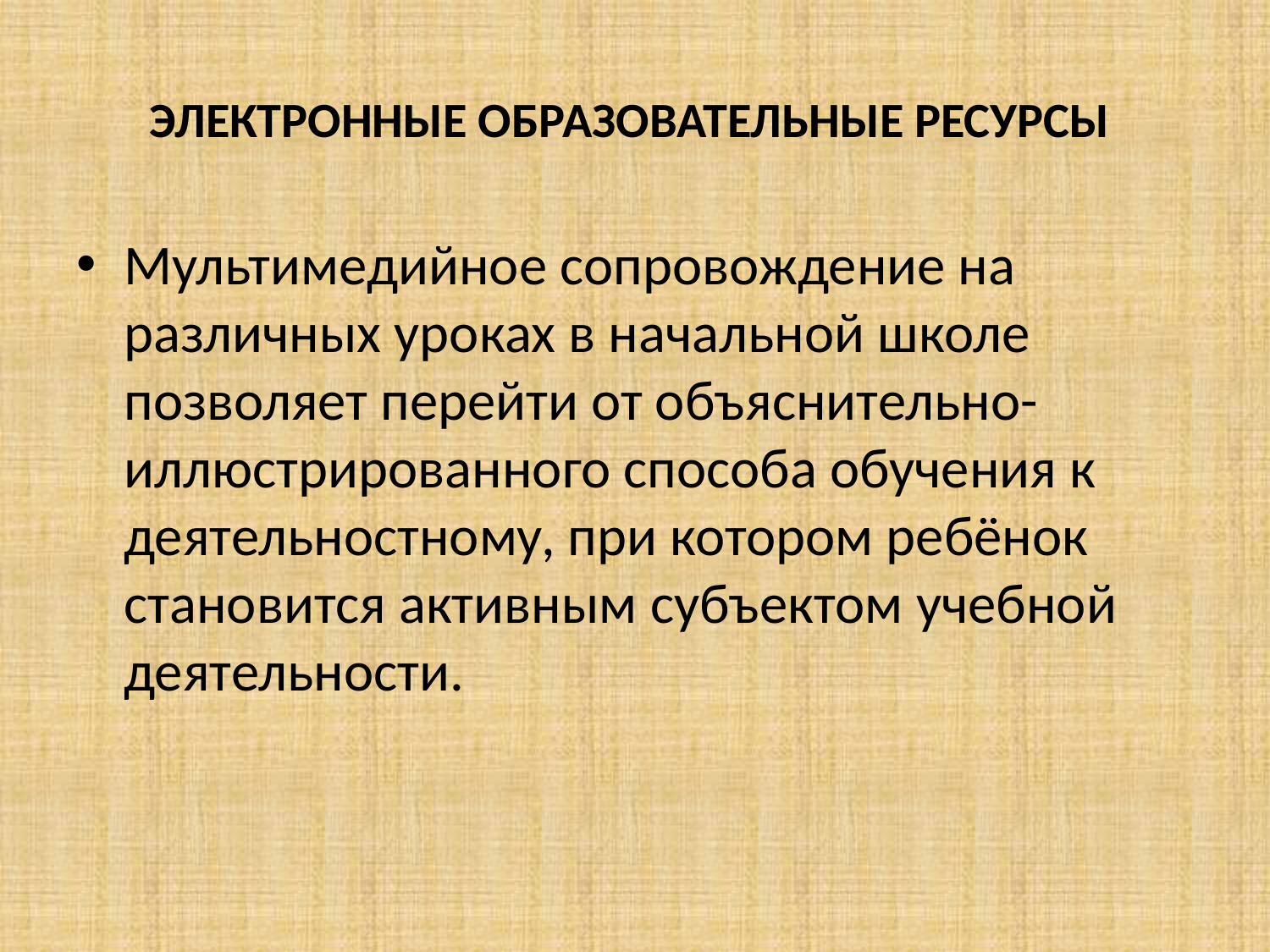

# ЭЛЕКТРОННЫЕ ОБРАЗОВАТЕЛЬНЫЕ РЕСУРСЫ
Мультимедийное сопровождение на различных уроках в начальной школе позволяет перейти от объяснительно-иллюстрированного способа обучения к деятельностному, при котором ребёнок становится активным субъектом учебной деятельности.